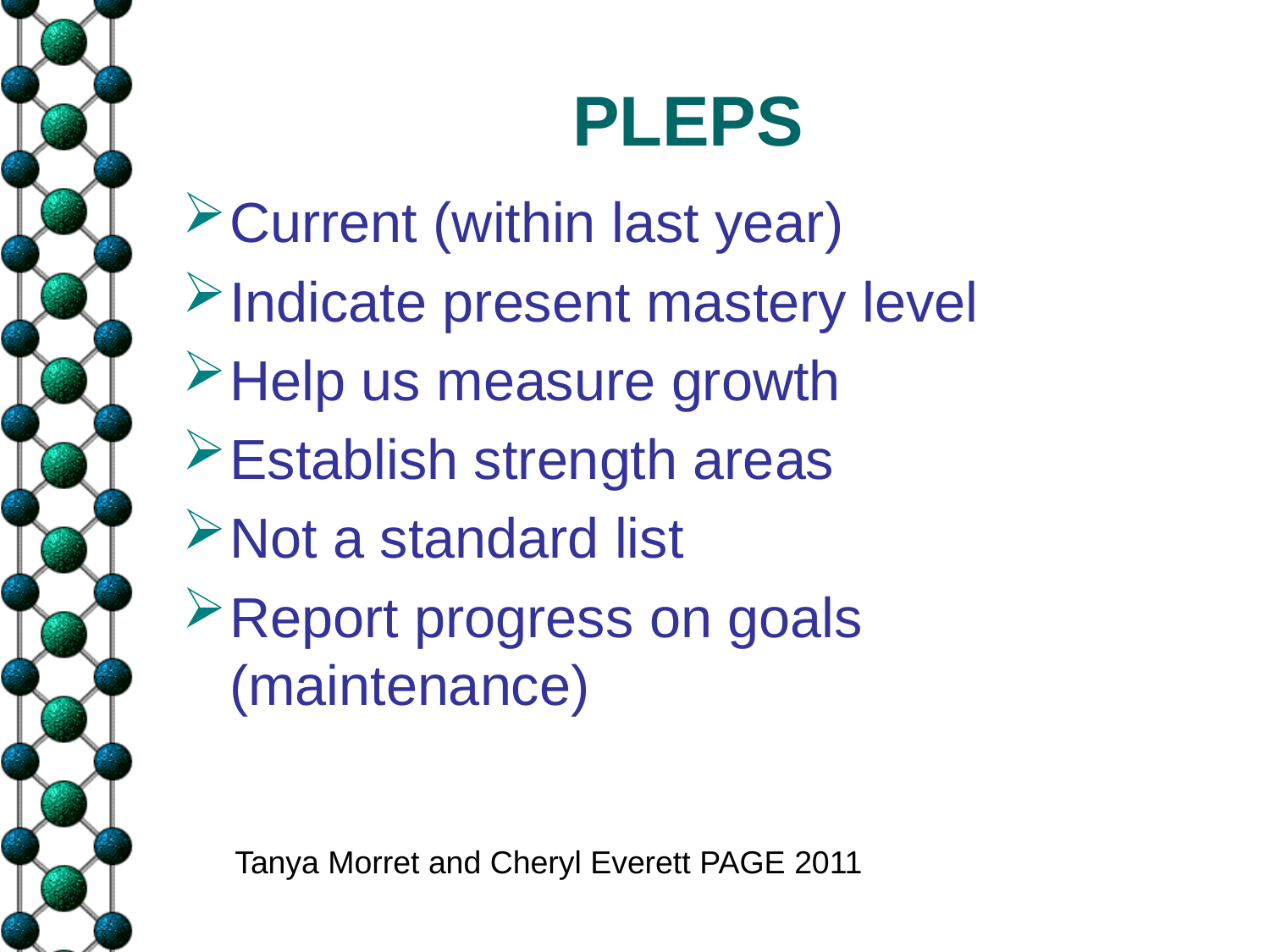

# PLEPS
Current (within last year)
Indicate present mastery level
Help us measure growth
Establish strength areas
Not a standard list
Report progress on goals (maintenance)

Tanya Morret and Cheryl Everett PAGE 2011